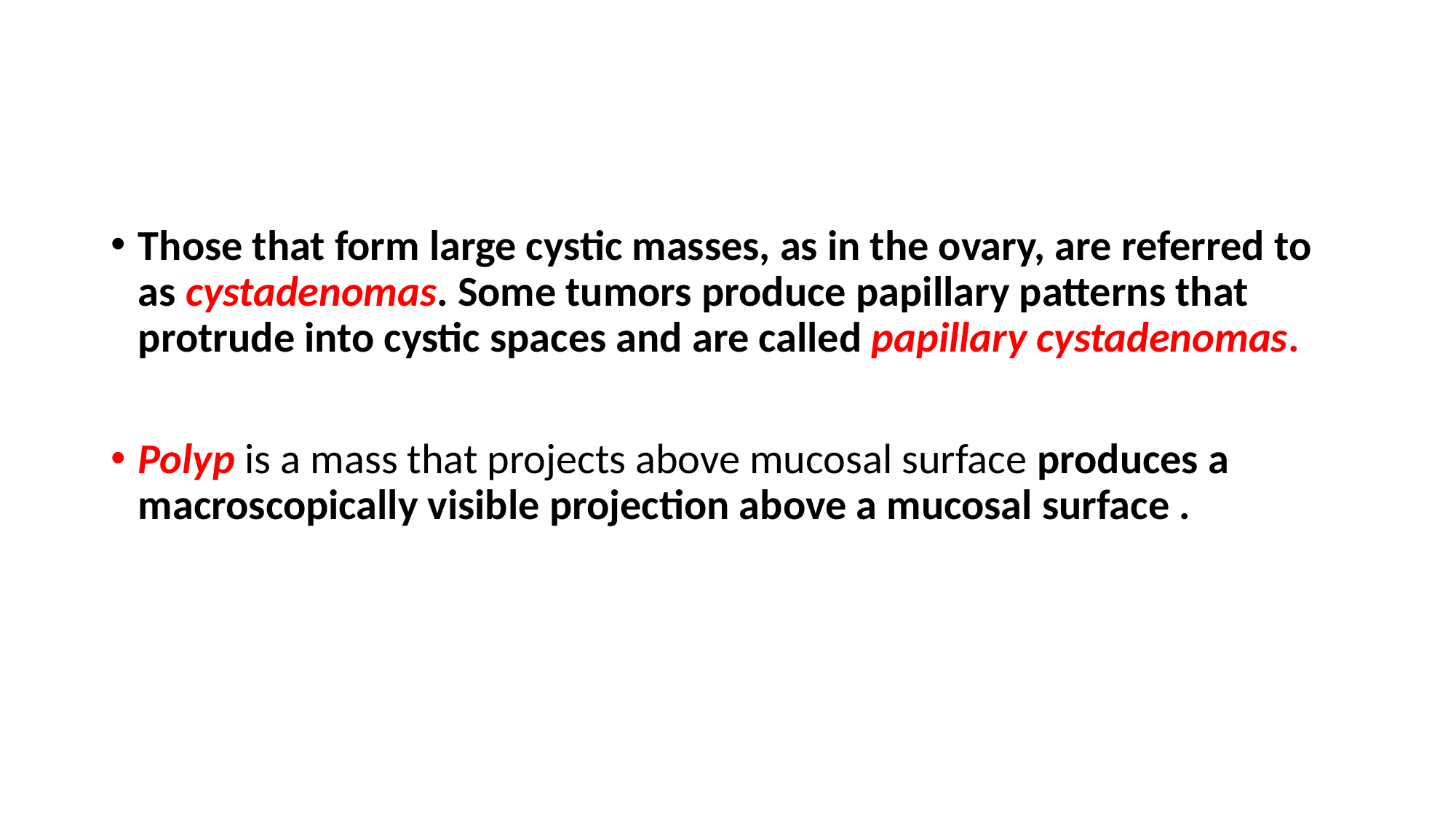

#
Those that form large cystic masses, as in the ovary, are referred to as cystadenomas. Some tumors produce papillary patterns that protrude into cystic spaces and are called papillary cystadenomas.

Polyp is a mass that projects above mucosal surface produces a macroscopically visible projection above a mucosal surface .